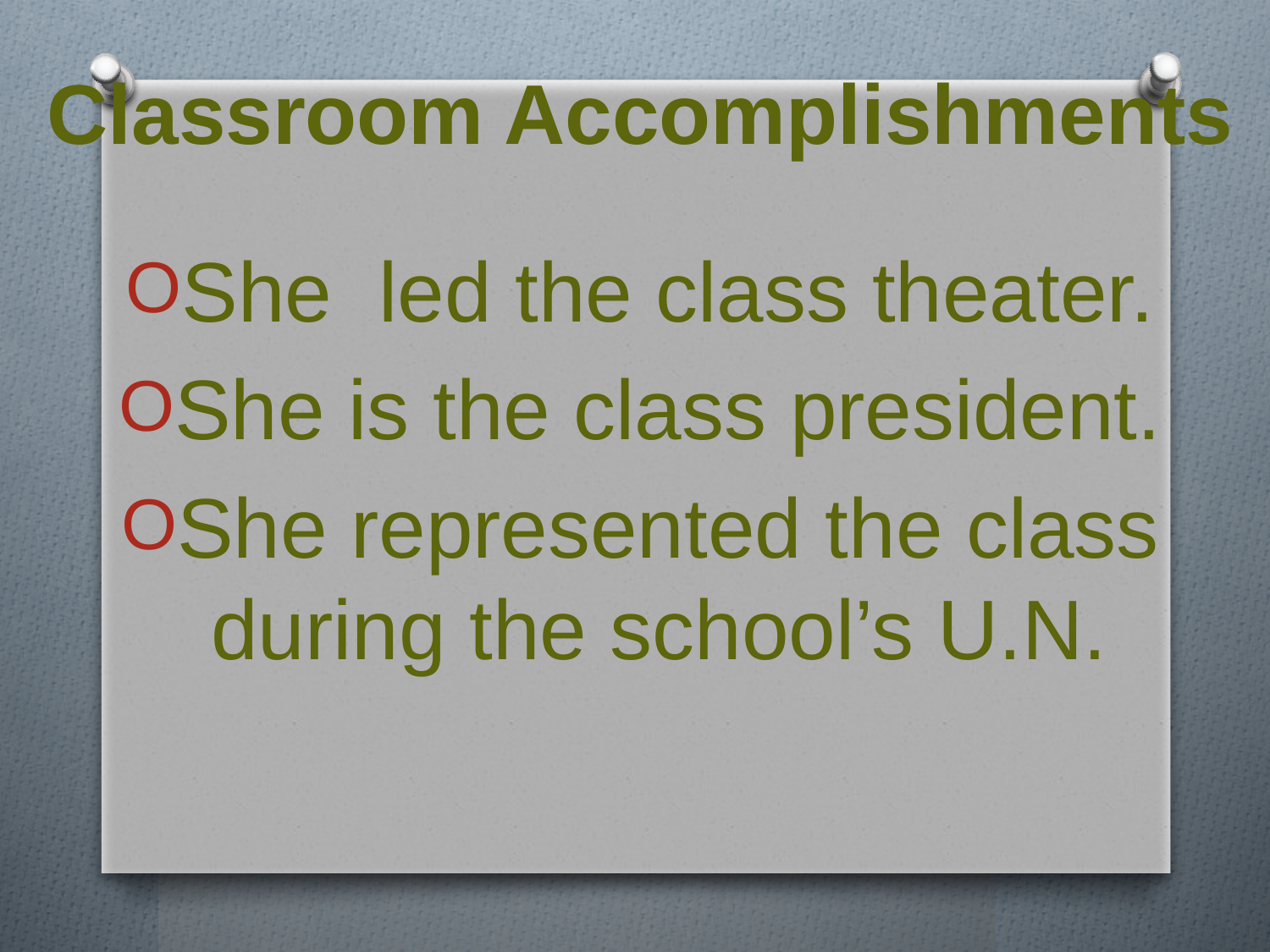

Classroom Accomplishments

She  led the class theater.
She is the class president.
She represented the class during the school’s U.N.